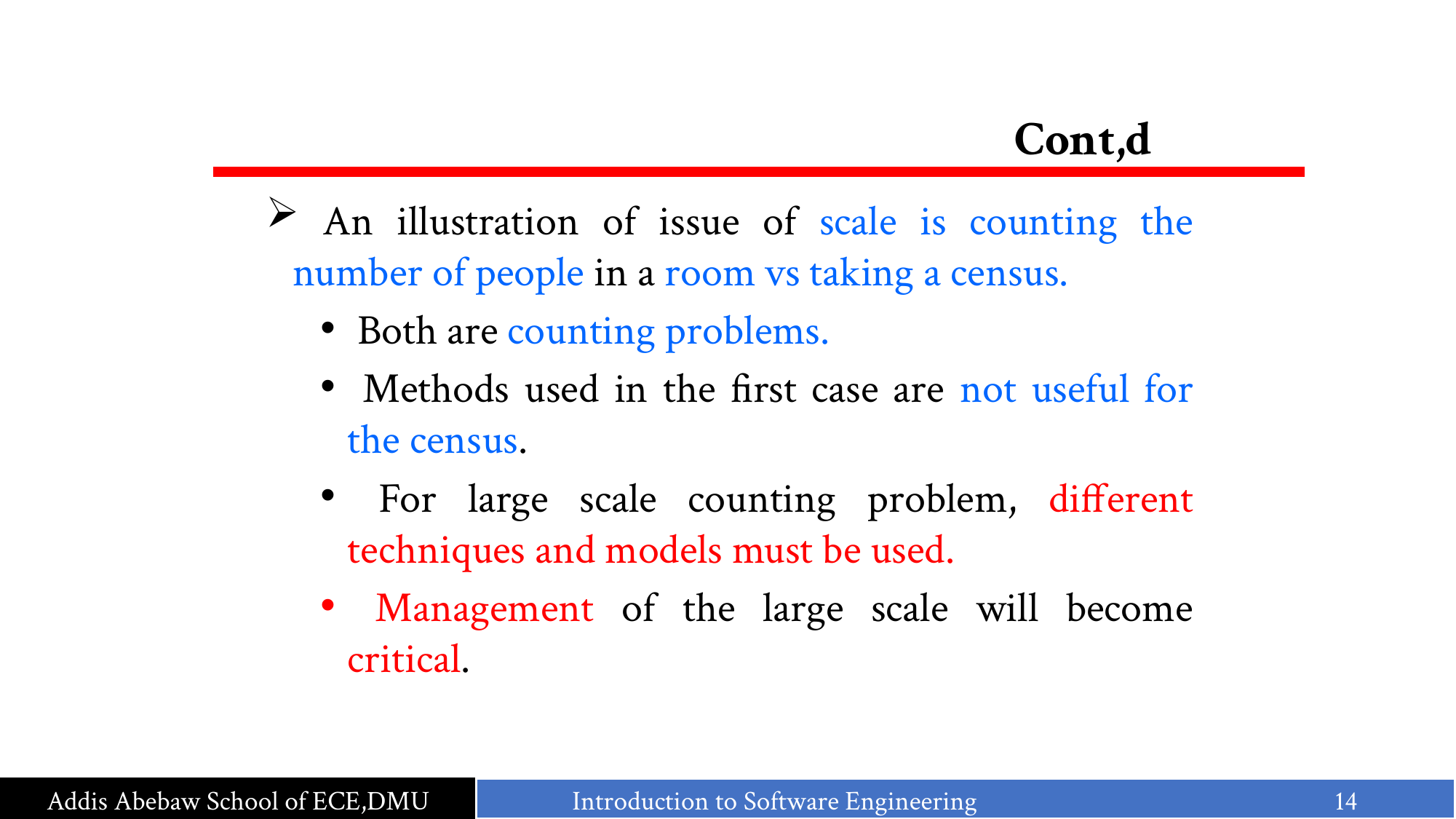

Cont,d
 An illustration of issue of scale is counting the number of people in a room vs taking a census.
 Both are counting problems.
 Methods used in the first case are not useful for the census.
 For large scale counting problem, different techniques and models must be used.
 Management of the large scale will become critical.
Addis Abebaw School of ECE,DMU
Introduction to Software Engineering                                                          14